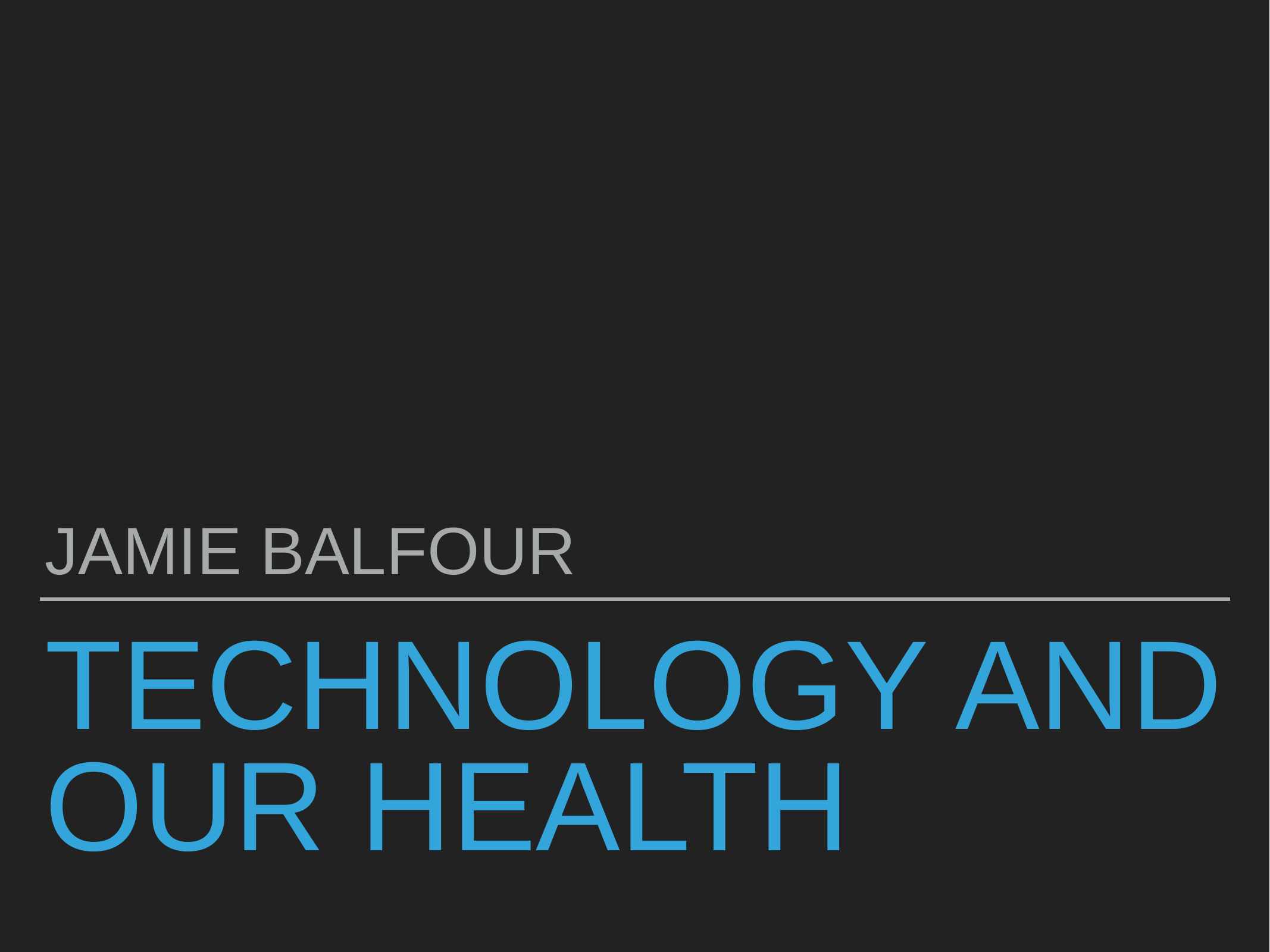

Jamie Balfour
# Technology and OUR health